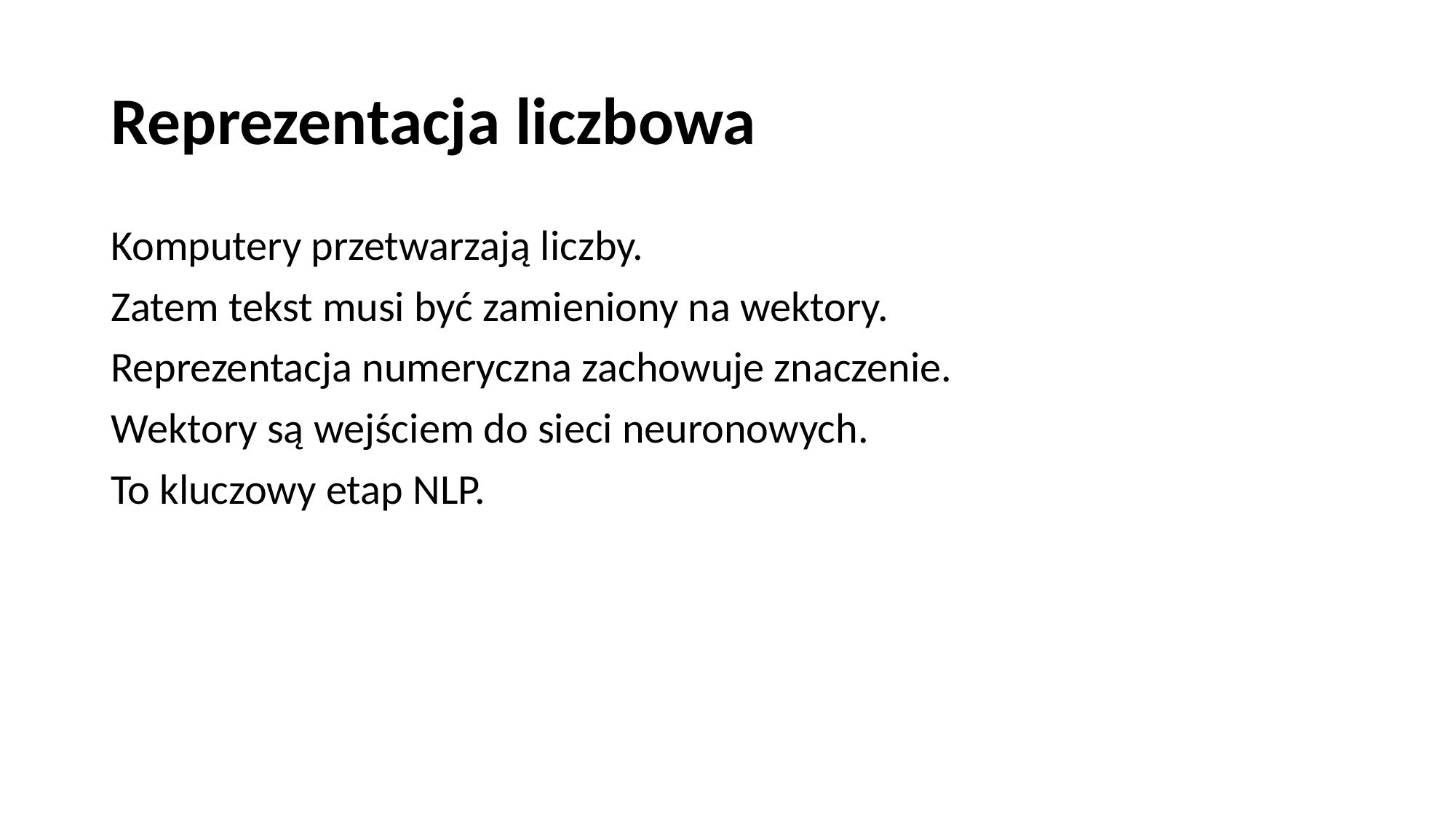

# Reprezentacja liczbowa
Komputery przetwarzają liczby.
Zatem tekst musi być zamieniony na wektory.
Reprezentacja numeryczna zachowuje znaczenie.
Wektory są wejściem do sieci neuronowych.
To kluczowy etap NLP.